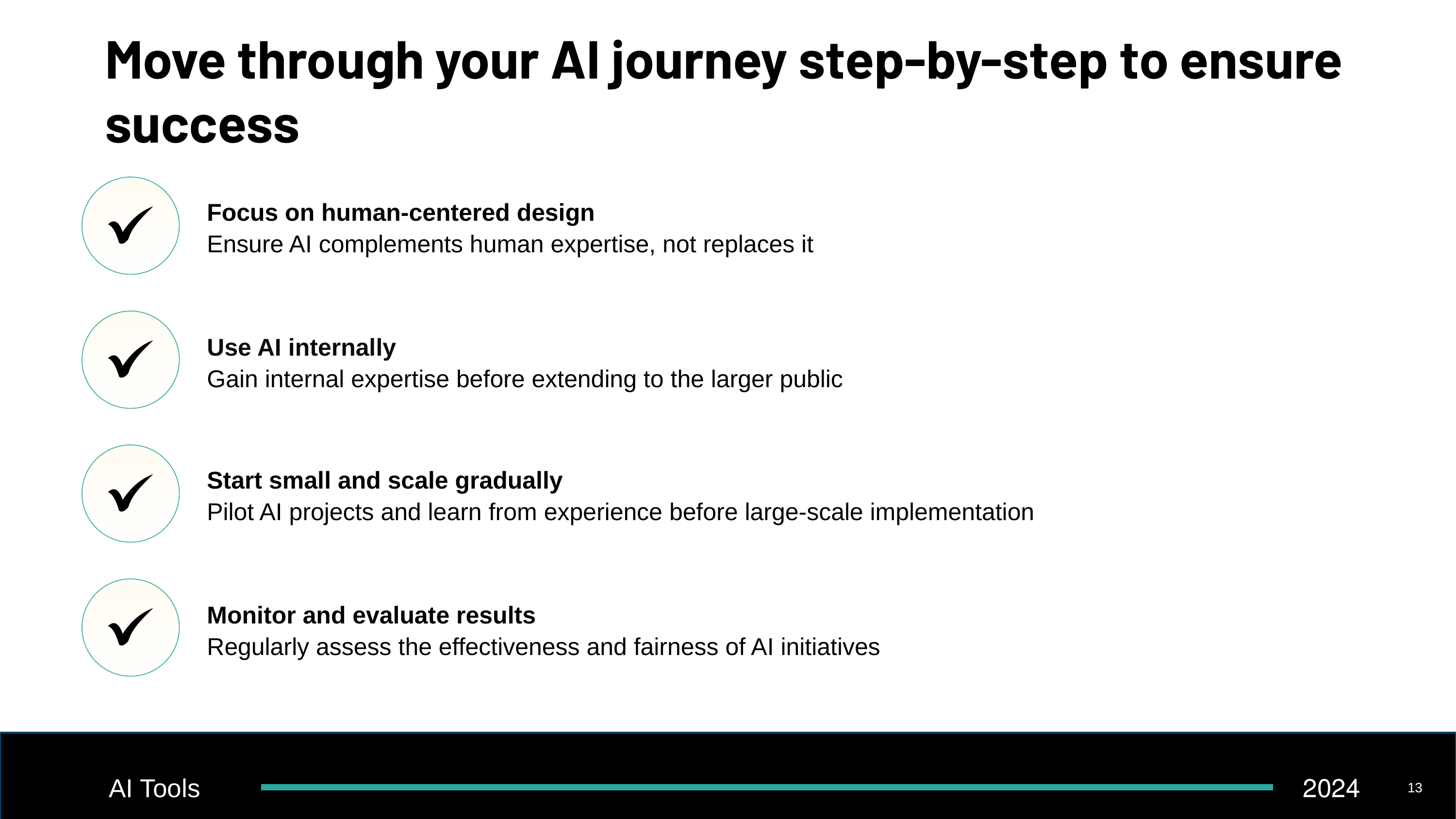

# Move through your AI journey step-by-step to ensure success

Focus on human-centered design
Ensure AI complements human expertise, not replaces it

Use AI internally
Gain internal expertise before extending to the larger public

Start small and scale gradually
Pilot AI projects and learn from experience before large-scale implementation

Monitor and evaluate results
Regularly assess the effectiveness and fairness of AI initiatives